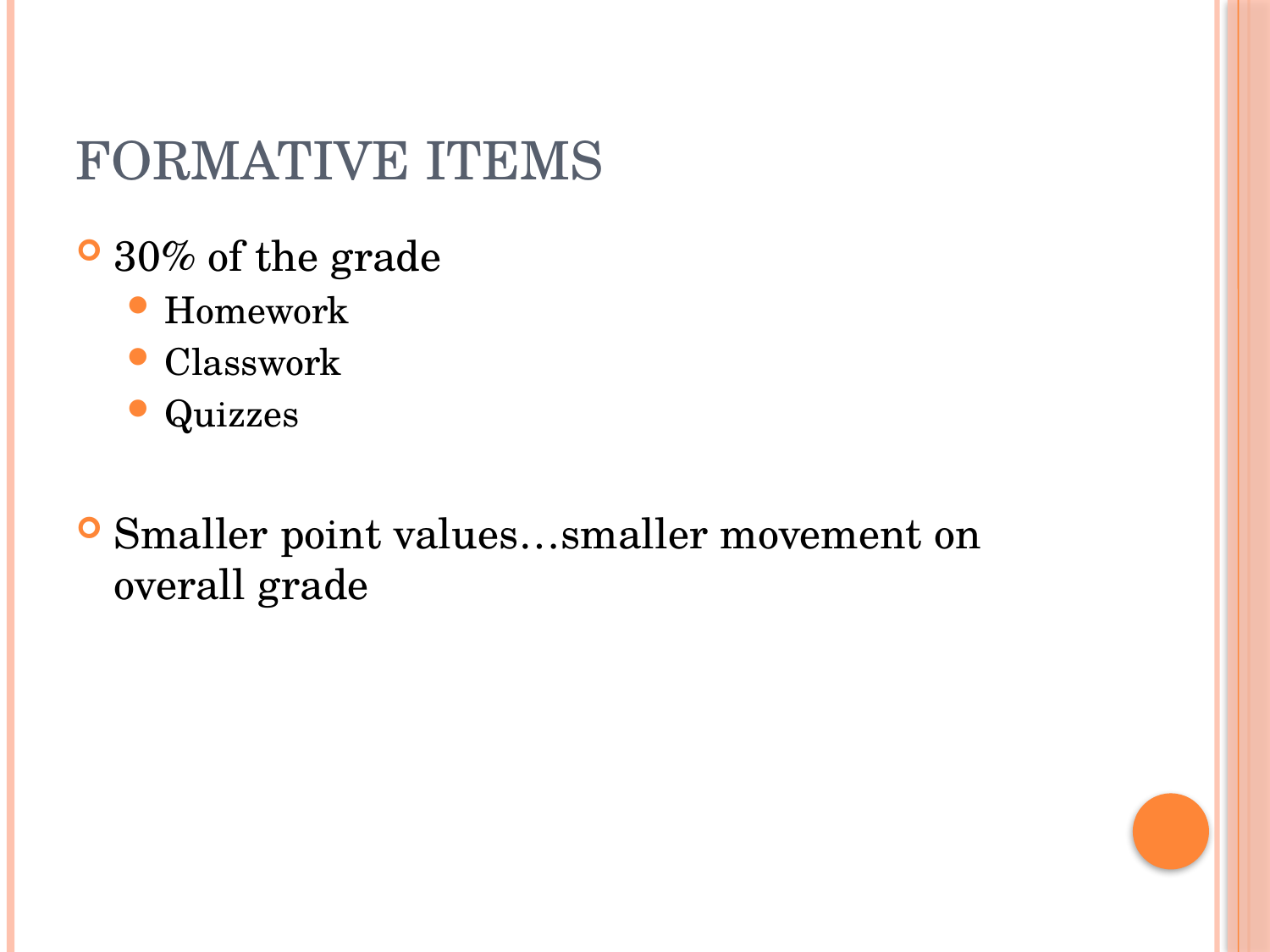

# Formative Items
30% of the grade
Homework
Classwork
Quizzes

Smaller point values…smaller movement on overall grade